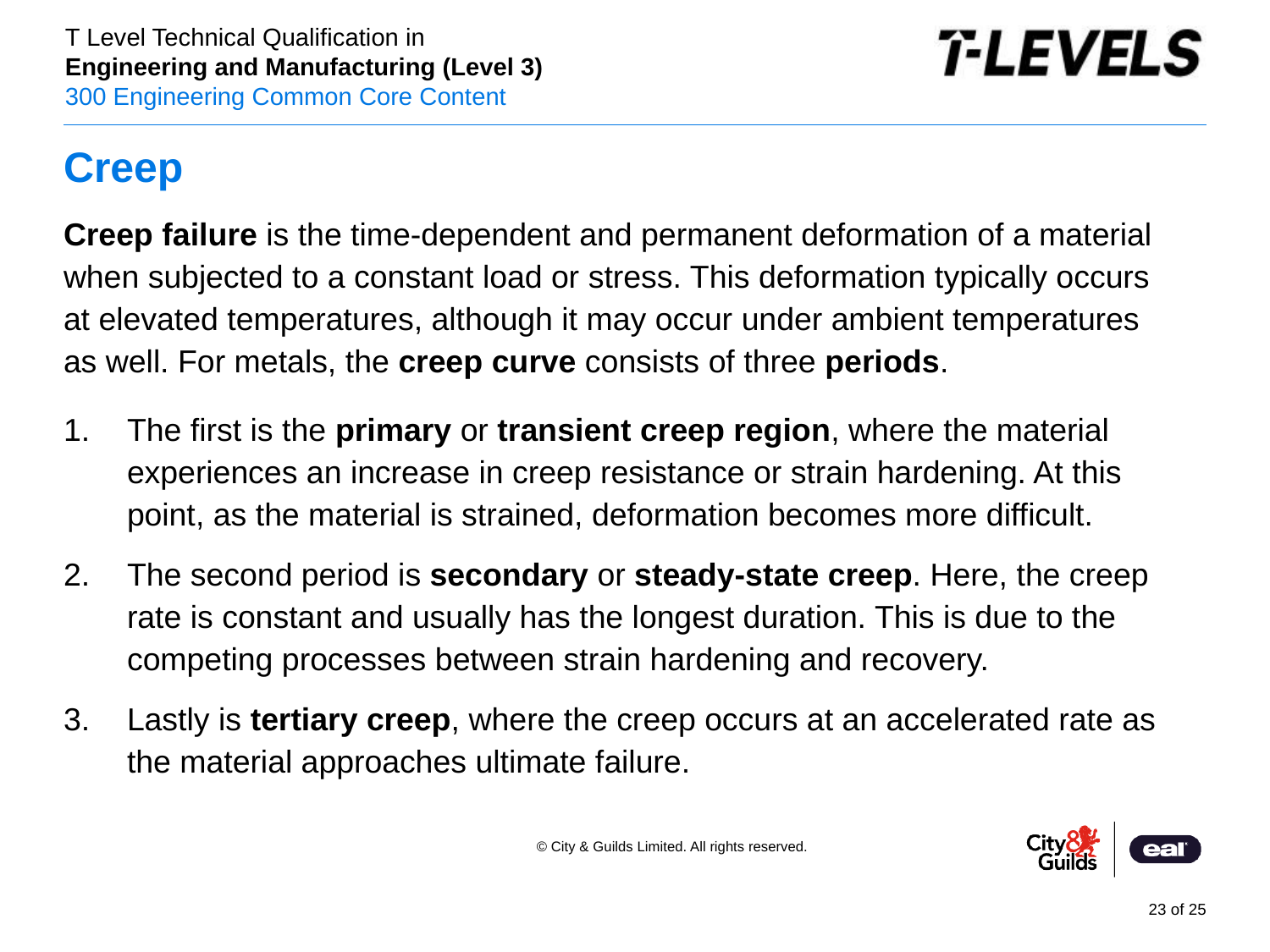

# Creep
Creep failure is the time-dependent and permanent deformation of a material when subjected to a constant load or stress. This deformation typically occurs at elevated temperatures, although it may occur under ambient temperatures as well. For metals, the creep curve consists of three periods.
The first is the primary or transient creep region, where the material experiences an increase in creep resistance or strain hardening. At this point, as the material is strained, deformation becomes more difficult.
The second period is secondary or steady-state creep. Here, the creep rate is constant and usually has the longest duration. This is due to the competing processes between strain hardening and recovery.
Lastly is tertiary creep, where the creep occurs at an accelerated rate as the material approaches ultimate failure.